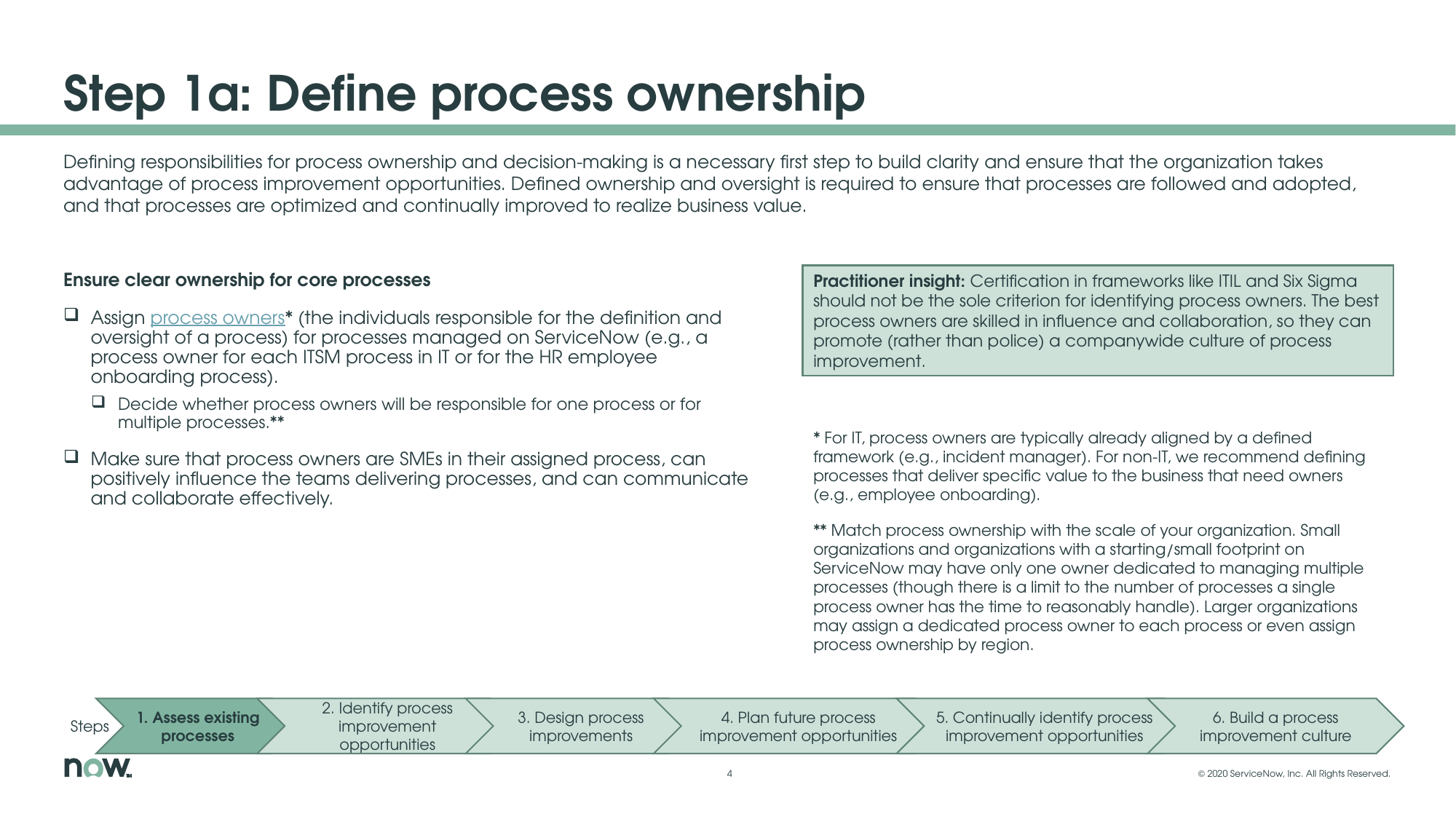

# Step 1a: Define process ownership

Defining responsibilities for process ownership and decision-making is a necessary first step to build clarity and ensure that the organization takes advantage of process improvement opportunities. Defined ownership and oversight is required to ensure that processes are followed and adopted, and that processes are optimized and continually improved to realize business value.
Ensure clear ownership for core processes
Assign process owners* (the individuals responsible for the definition and oversight of a process) for processes managed on ServiceNow (e.g., a process owner for each ITSM process in IT or for the HR employee onboarding process).
Decide whether process owners will be responsible for one process or for multiple processes.**
Make sure that process owners are SMEs in their assigned process, can positively influence the teams delivering processes, and can communicate and collaborate effectively.
Practitioner insight: Certification in frameworks like ITIL and Six Sigma should not be the sole criterion for identifying process owners. The best process owners are skilled in influence and collaboration, so they can promote (rather than police) a companywide culture of process improvement.
* For IT, process owners are typically already aligned by a defined framework (e.g., incident manager). For non-IT, we recommend defining processes that deliver specific value to the business that need owners (e.g., employee onboarding).
** Match process ownership with the scale of your organization. Small organizations and organizations with a starting/small footprint on ServiceNow may have only one owner dedicated to managing multiple processes (though there is a limit to the number of processes a single process owner has the time to reasonably handle). Larger organizations may assign a dedicated process owner to each process or even assign process ownership by region.
1. Assess existing processes
2. Identify process improvement opportunities
3. Design process improvements
4. Plan future process improvement opportunities
5. Continually identify process improvement opportunities
6. Build a process improvement culture
Steps